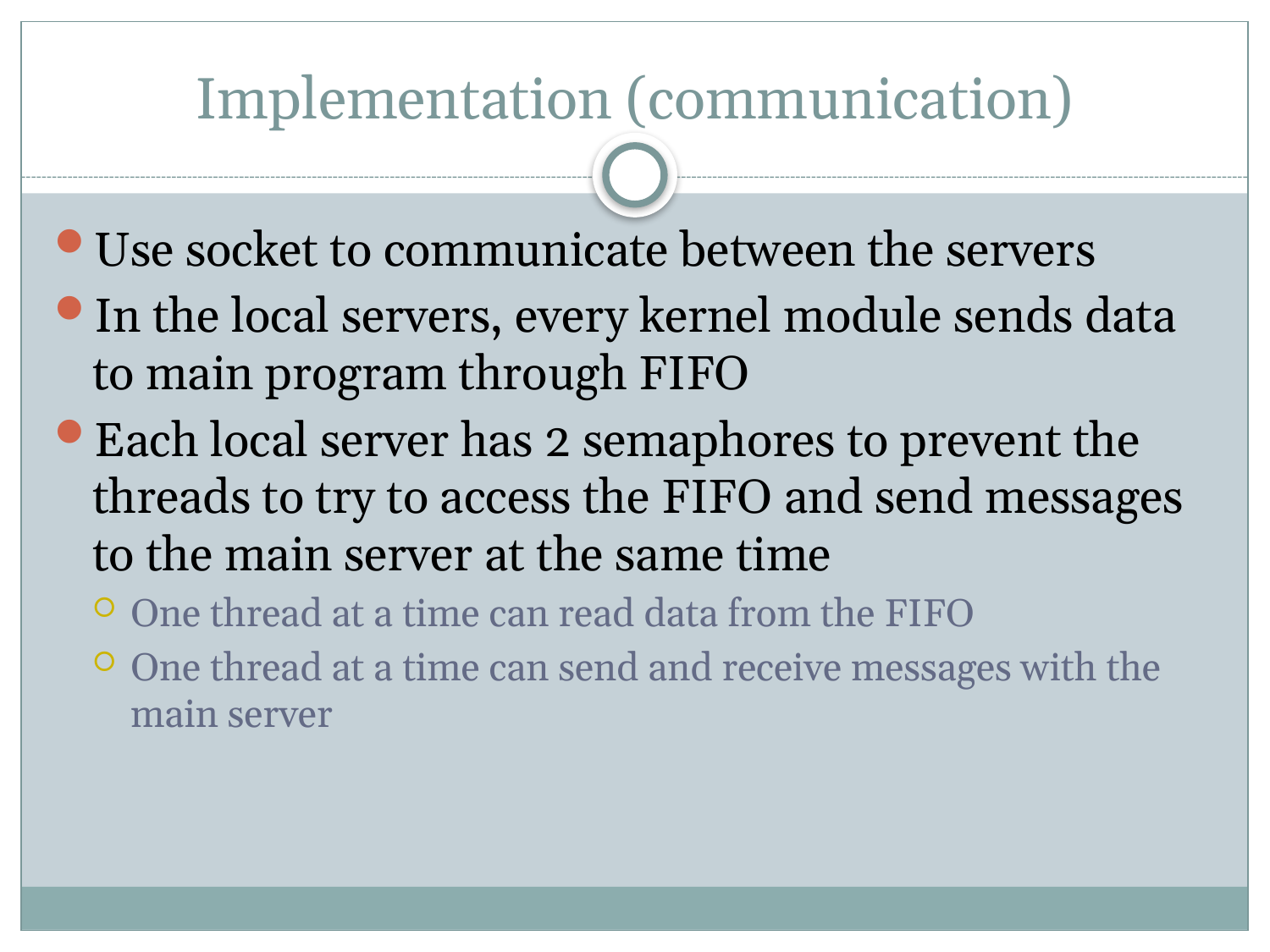

# Implementation (communication)
Use socket to communicate between the servers
In the local servers, every kernel module sends data to main program through FIFO
Each local server has 2 semaphores to prevent the threads to try to access the FIFO and send messages to the main server at the same time
One thread at a time can read data from the FIFO
One thread at a time can send and receive messages with the main server